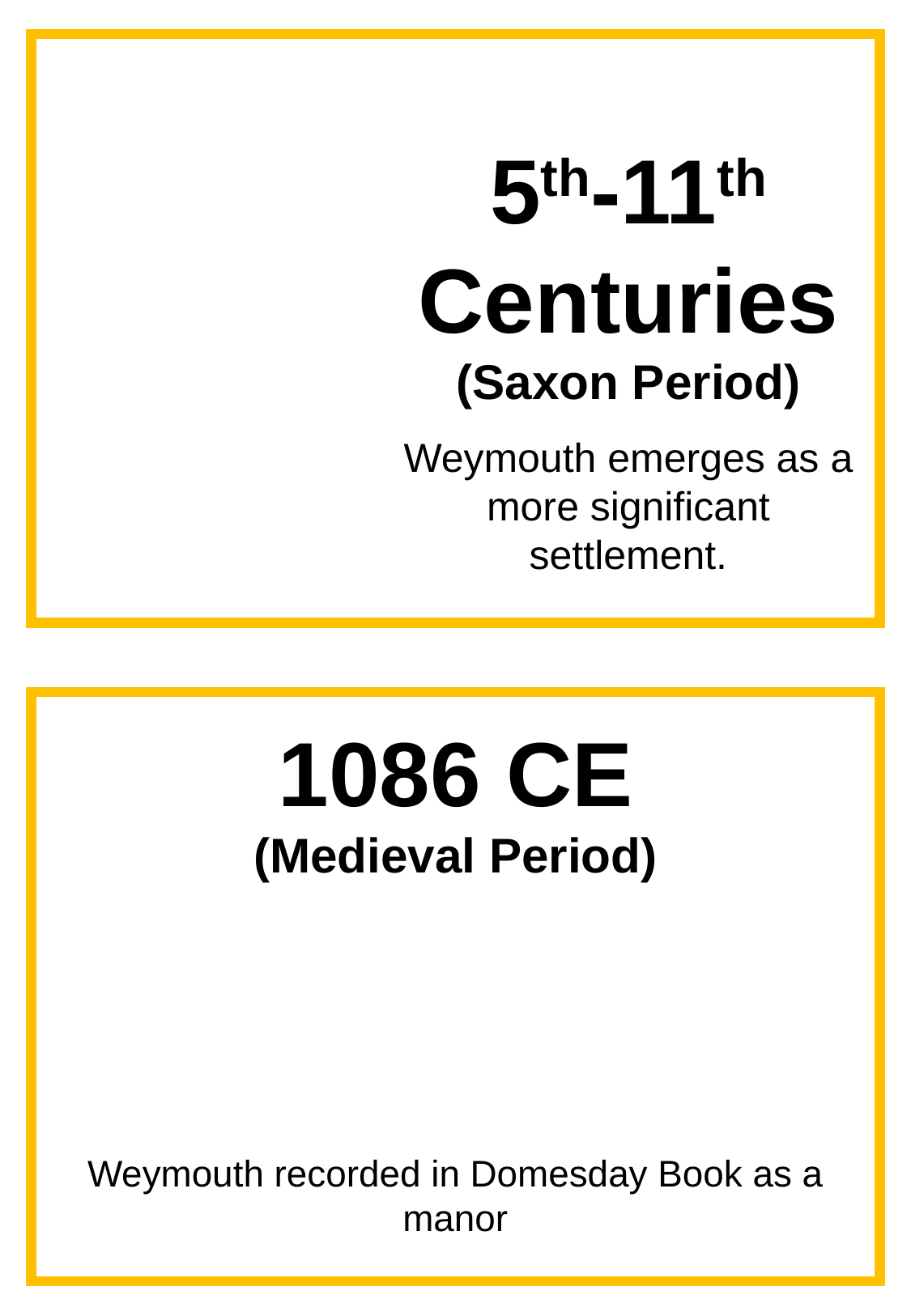

5th-11th Centuries
(Saxon Period)

Weymouth emerges as a more significant settlement.

1086 CE
(Medieval Period)

Weymouth recorded in Domesday Book as a manor